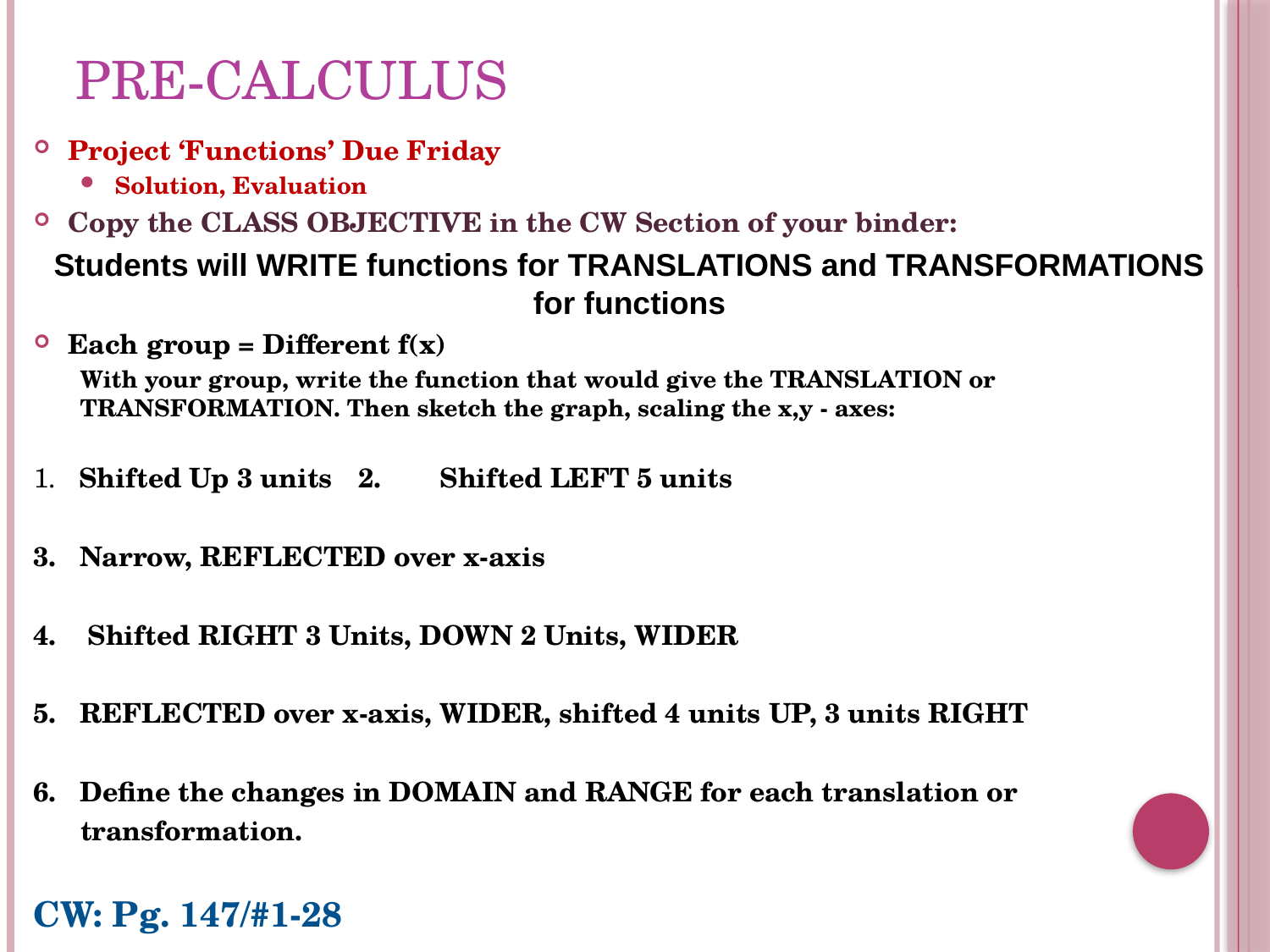

# Pre-Calculus
Project ‘Functions’ Due Friday
Solution, Evaluation
Copy the CLASS OBJECTIVE in the CW Section of your binder:
Students will WRITE functions for TRANSLATIONS and TRANSFORMATIONS for functions
Each group = Different f(x)
With your group, write the function that would give the TRANSLATION or TRANSFORMATION. Then sketch the graph, scaling the x,y - axes:

1.   Shifted Up 3 units		2.	Shifted LEFT 5 units

3.   Narrow, REFLECTED over x-axis

4.    Shifted RIGHT 3 Units, DOWN 2 Units, WIDER

5.   REFLECTED over x-axis, WIDER, shifted 4 units UP, 3 units RIGHT

6.   Define the changes in DOMAIN and RANGE for each translation or
      transformation.

CW: Pg. 147/#1-28